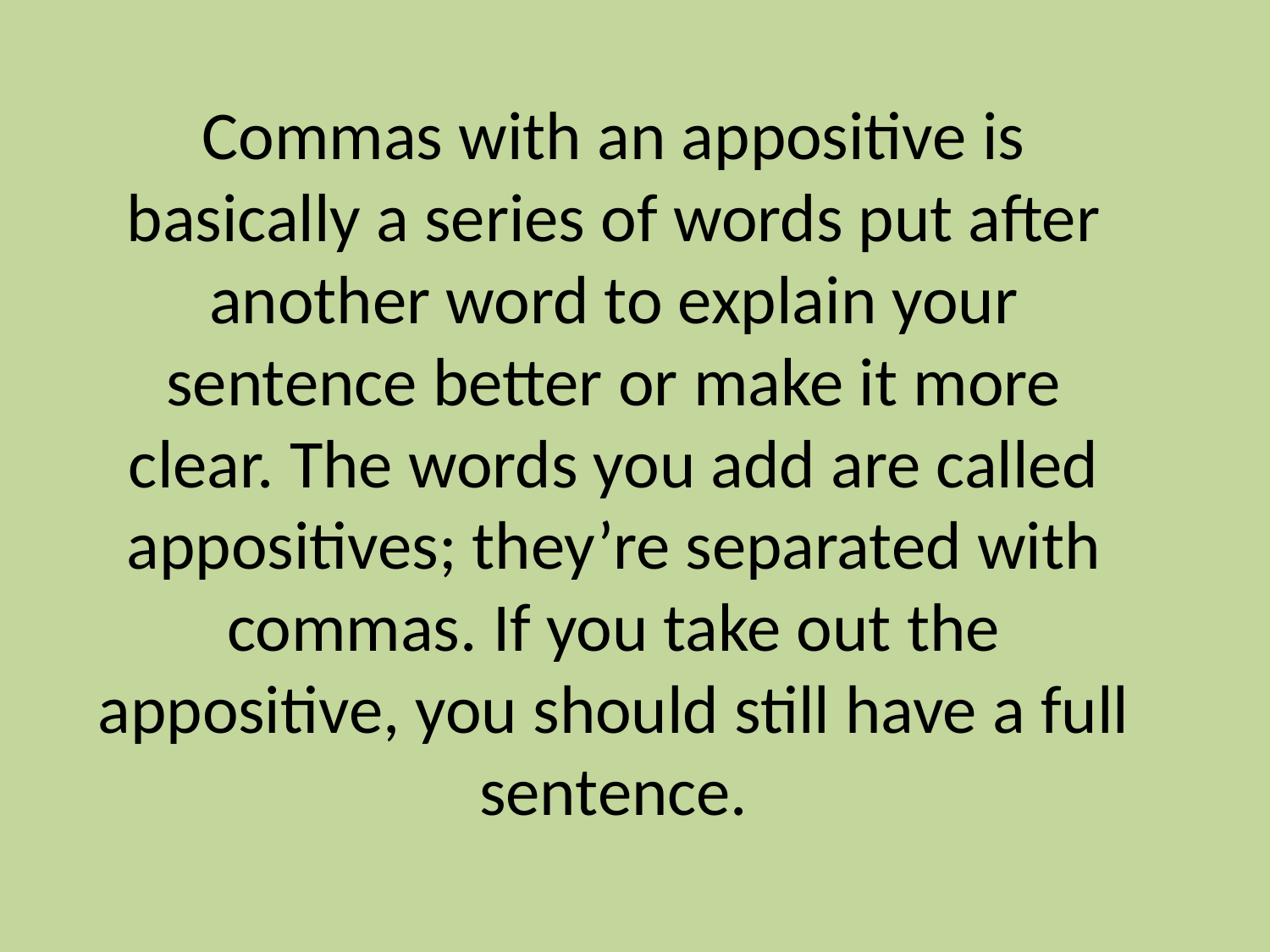

# Commas with an appositive is basically a series of words put after another word to explain your sentence better or make it more clear. The words you add are called appositives; they’re separated with commas. If you take out the appositive, you should still have a full sentence.